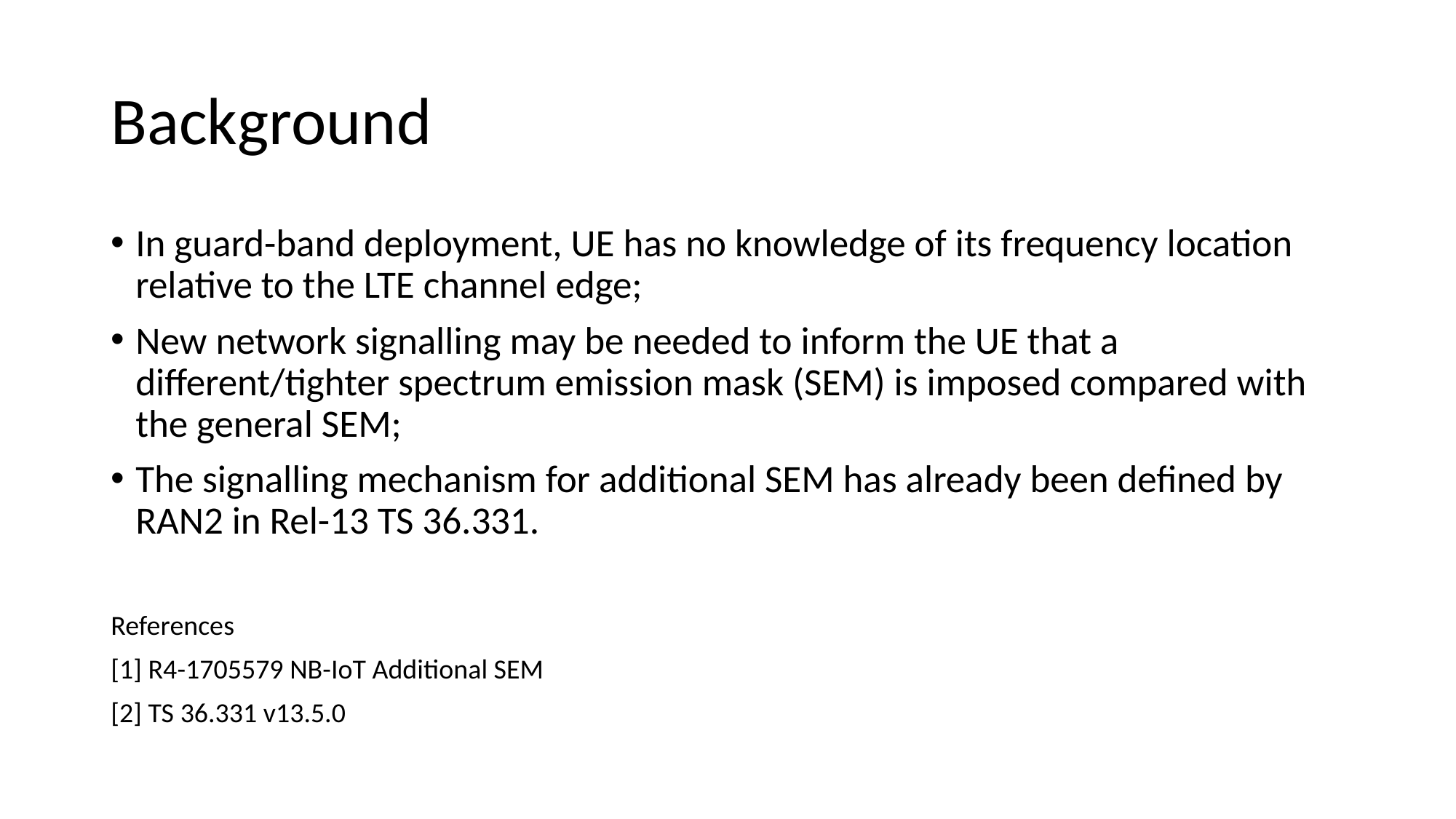

# Background
In guard-band deployment, UE has no knowledge of its frequency location relative to the LTE channel edge;
New network signalling may be needed to inform the UE that a different/tighter spectrum emission mask (SEM) is imposed compared with the general SEM;
The signalling mechanism for additional SEM has already been defined by RAN2 in Rel-13 TS 36.331.

References
[1] R4-1705579 NB-IoT Additional SEM
[2] TS 36.331 v13.5.0